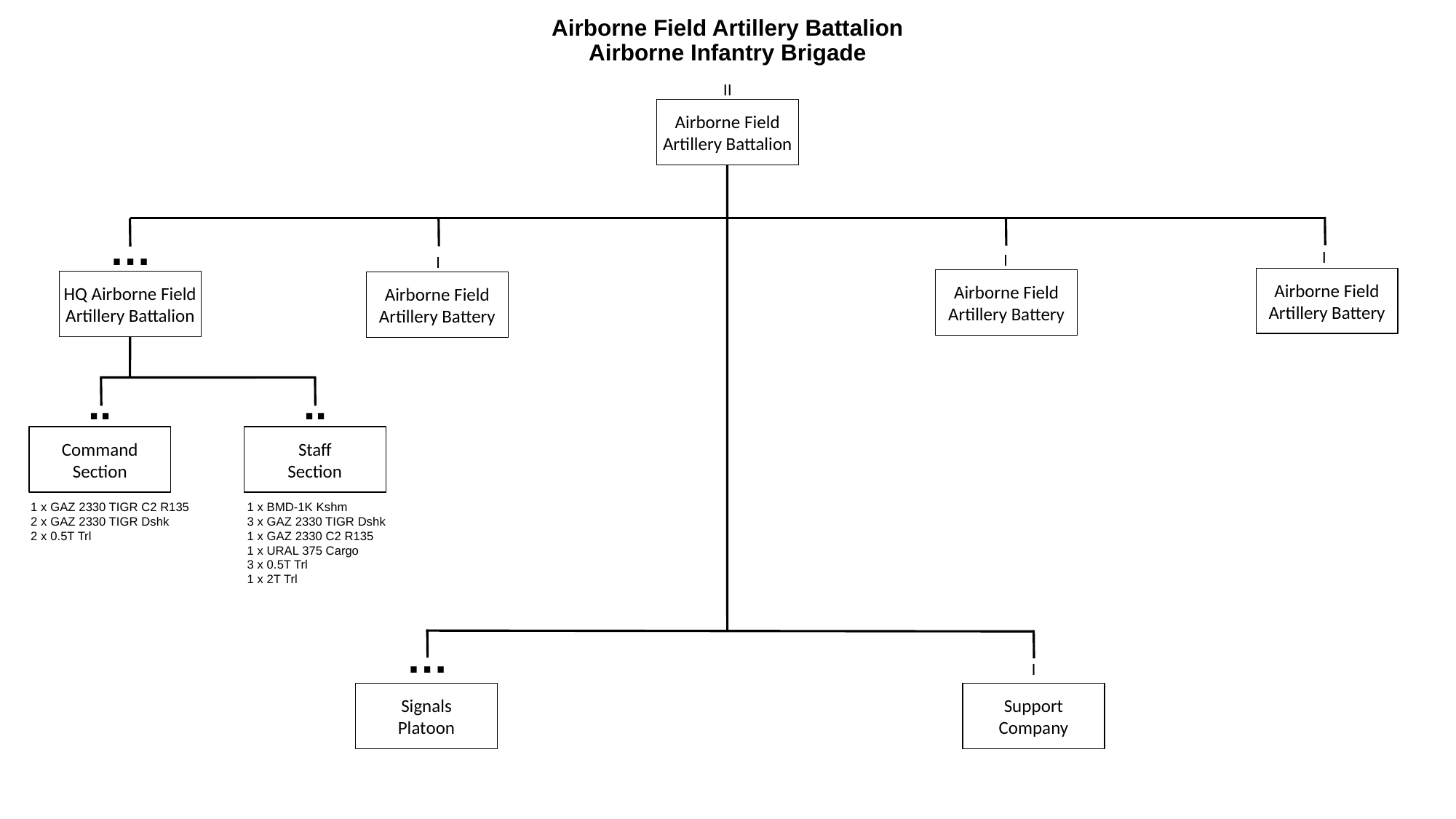

# Airborne Field Artillery Battalion Airborne Infantry Brigade
II
Airborne Field Artillery Battalion
…
I
I
I
Airborne Field Artillery Battery
Airborne Field Artillery Battery
HQ Airborne Field Artillery Battalion
Airborne Field Artillery Battery
..
..
Command
Section
Staff
Section
1 x GAZ 2330 TIGR C2 R135
2 x GAZ 2330 TIGR Dshk
2 x 0.5T Trl
1 x BMD-1K Kshm
3 x GAZ 2330 TIGR Dshk
1 x GAZ 2330 C2 R135
1 x URAL 375 Cargo
3 x 0.5T Trl
1 x 2T Trl
…
I
Signals
Platoon
Support
Company